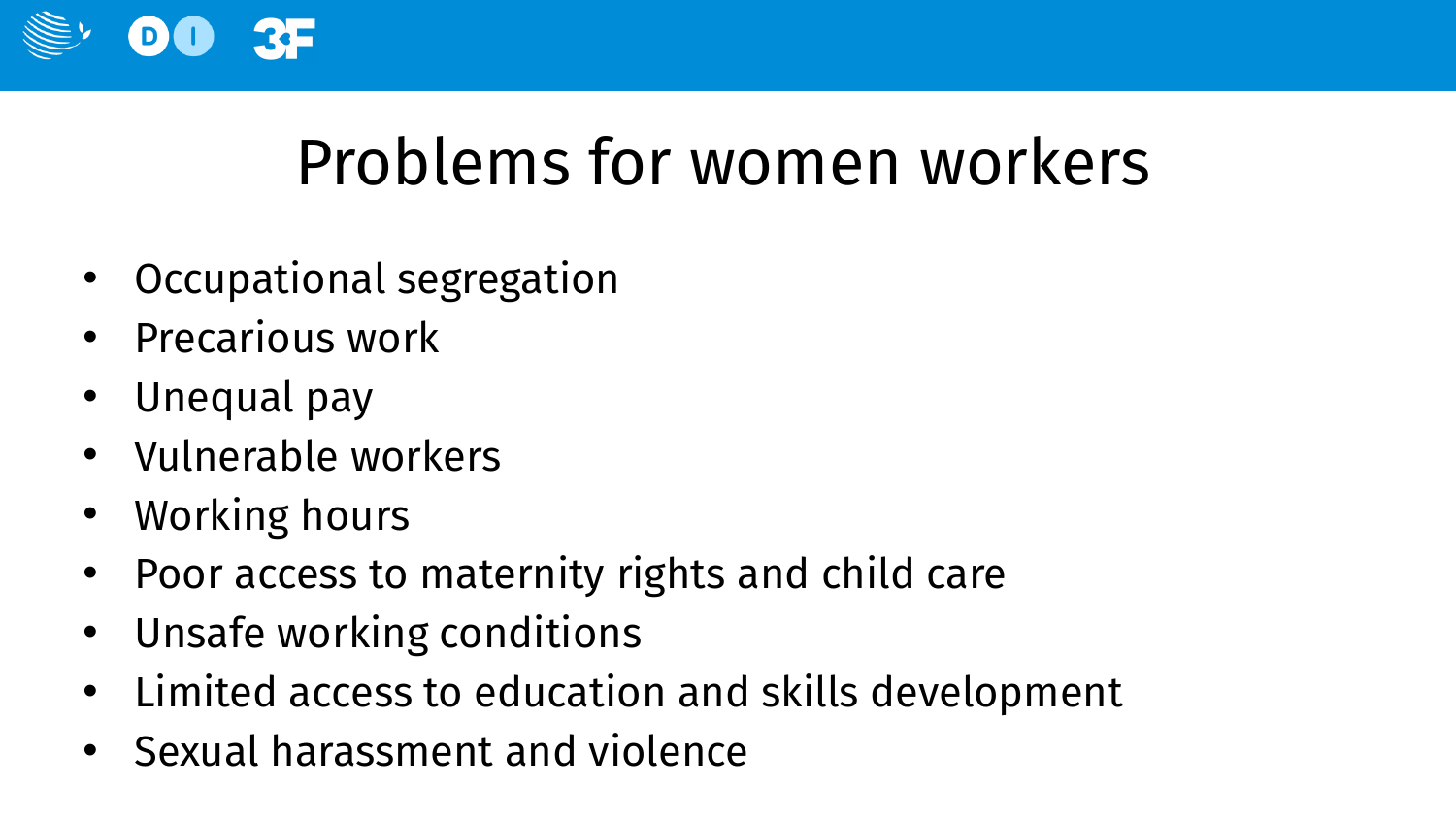

# Problems for women workers
Occupational segregation
Precarious work
Unequal pay
Vulnerable workers
Working hours
Poor access to maternity rights and child care
Unsafe working conditions
Limited access to education and skills development
Sexual harassment and violence